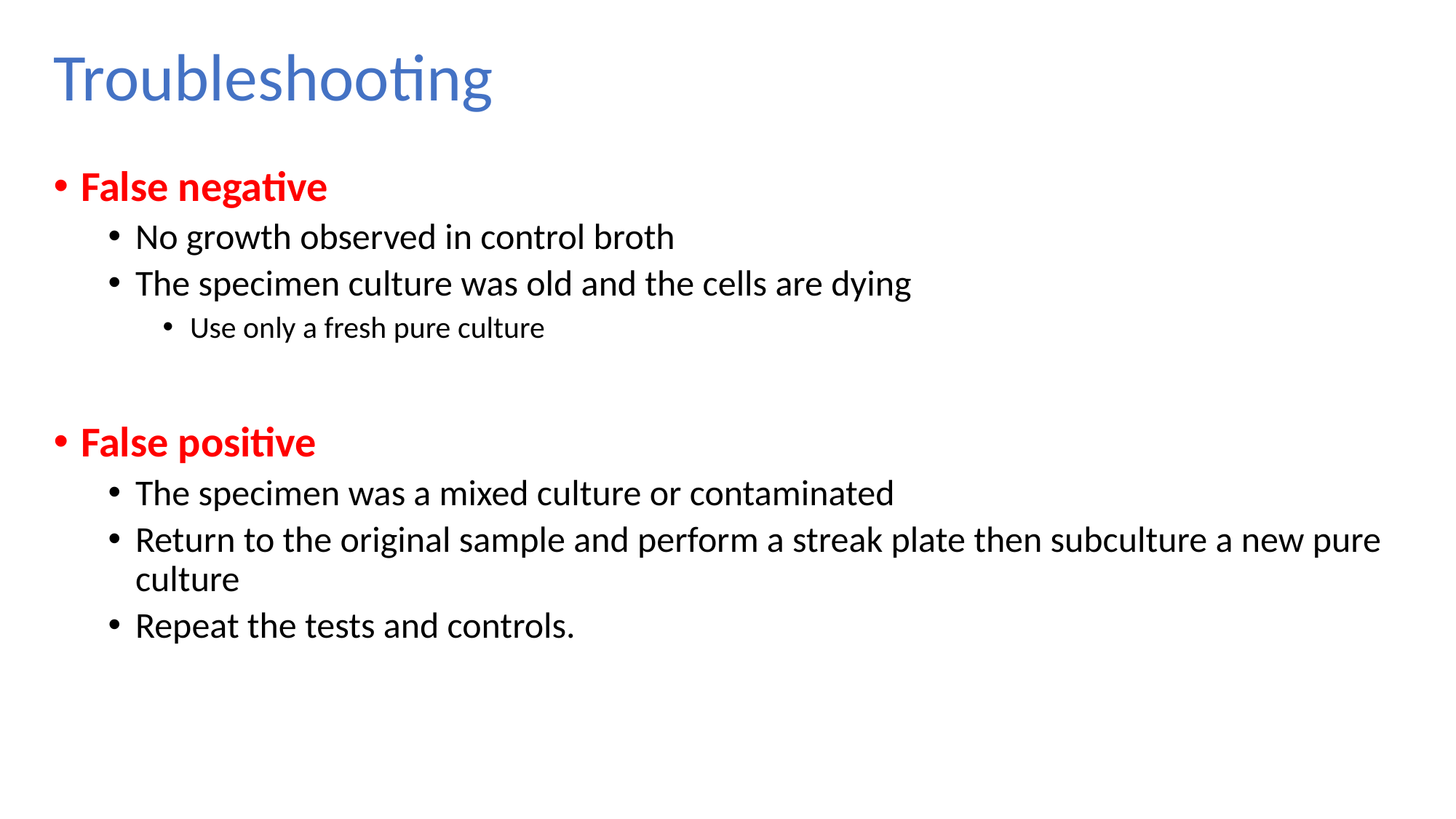

# Troubleshooting
False negative
No growth observed in control broth
The specimen culture was old and the cells are dying
Use only a fresh pure culture

False positive
The specimen was a mixed culture or contaminated
Return to the original sample and perform a streak plate then subculture a new pure culture
Repeat the tests and controls.